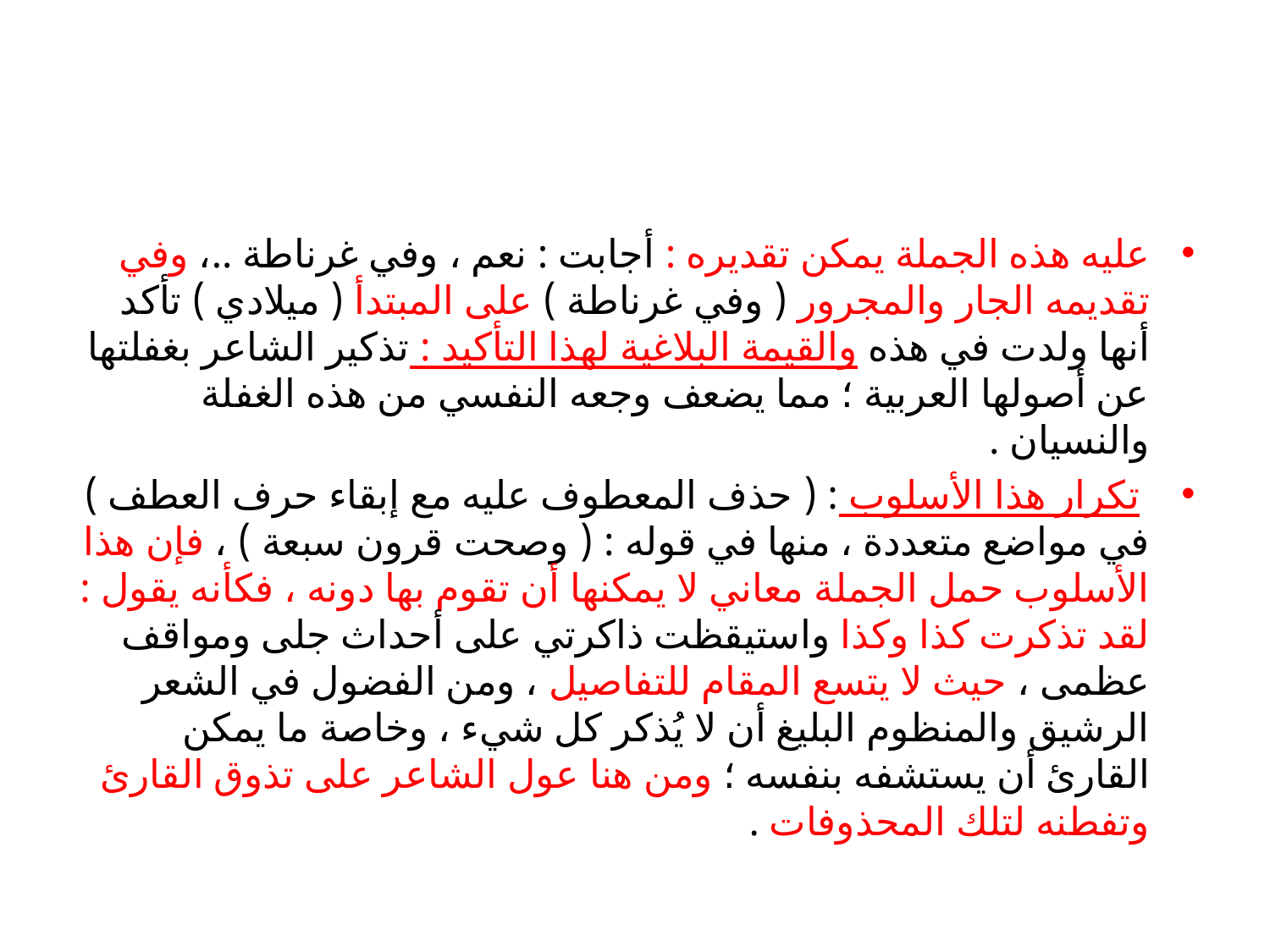

#
عليه هذه الجملة يمكن تقديره : أجابت : نعم ، وفي غرناطة ..، وفي تقديمه الجار والمجرور ( وفي غرناطة ) على المبتدأ ( ميلادي ) تأكد أنها ولدت في هذه والقيمة البلاغية لهذا التأكيد : تذكير الشاعر بغفلتها عن أصولها العربية ؛ مما يضعف وجعه النفسي من هذه الغفلة والنسيان .
 تكرار هذا الأسلوب : ( حذف المعطوف عليه مع إبقاء حرف العطف ) في مواضع متعددة ، منها في قوله : ( وصحت قرون سبعة ) ، فإن هذا الأسلوب حمل الجملة معاني لا يمكنها أن تقوم بها دونه ، فكأنه يقول : لقد تذكرت كذا وكذا واستيقظت ذاكرتي على أحداث جلى ومواقف عظمى ، حيث لا يتسع المقام للتفاصيل ، ومن الفضول في الشعر الرشيق والمنظوم البليغ أن لا يُذكر كل شيء ، وخاصة ما يمكن القارئ أن يستشفه بنفسه ؛ ومن هنا عول الشاعر على تذوق القارئ وتفطنه لتلك المحذوفات .